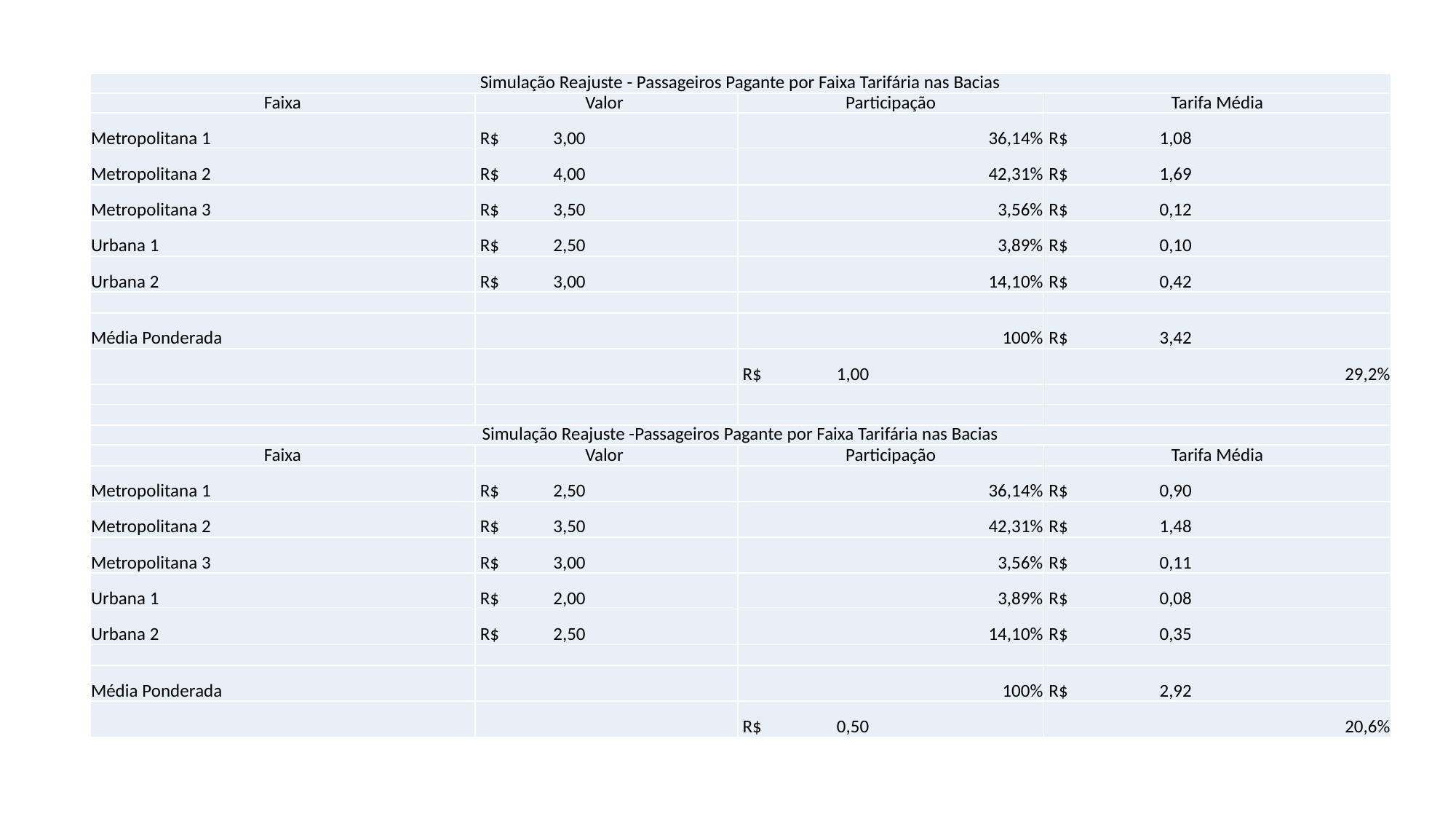

| Simulação Reajuste - Passageiros Pagante por Faixa Tarifária nas Bacias |  |  |  |
| --- | --- | --- | --- |
| Faixa | Valor | Participação | Tarifa Média |
| Metropolitana 1 | R$ 3,00 | 36,14% | R$ 1,08 |
| Metropolitana 2 | R$ 4,00 | 42,31% | R$ 1,69 |
| Metropolitana 3 | R$ 3,50 | 3,56% | R$ 0,12 |
| Urbana 1 | R$ 2,50 | 3,89% | R$ 0,10 |
| Urbana 2 | R$ 3,00 | 14,10% | R$ 0,42 |
|  |  |  |  |
| Média Ponderada |  | 100% | R$ 3,42 |
|  |  | R$ 1,00 | 29,2% |
|  |  |  |  |
|  |  |  |  |
| Simulação Reajuste -Passageiros Pagante por Faixa Tarifária nas Bacias |  |  |  |
| Faixa | Valor | Participação | Tarifa Média |
| Metropolitana 1 | R$ 2,50 | 36,14% | R$ 0,90 |
| Metropolitana 2 | R$ 3,50 | 42,31% | R$ 1,48 |
| Metropolitana 3 | R$ 3,00 | 3,56% | R$ 0,11 |
| Urbana 1 | R$ 2,00 | 3,89% | R$ 0,08 |
| Urbana 2 | R$ 2,50 | 14,10% | R$ 0,35 |
|  |  |  |  |
| Média Ponderada |  | 100% | R$ 2,92 |
|  |  | R$ 0,50 | 20,6% |